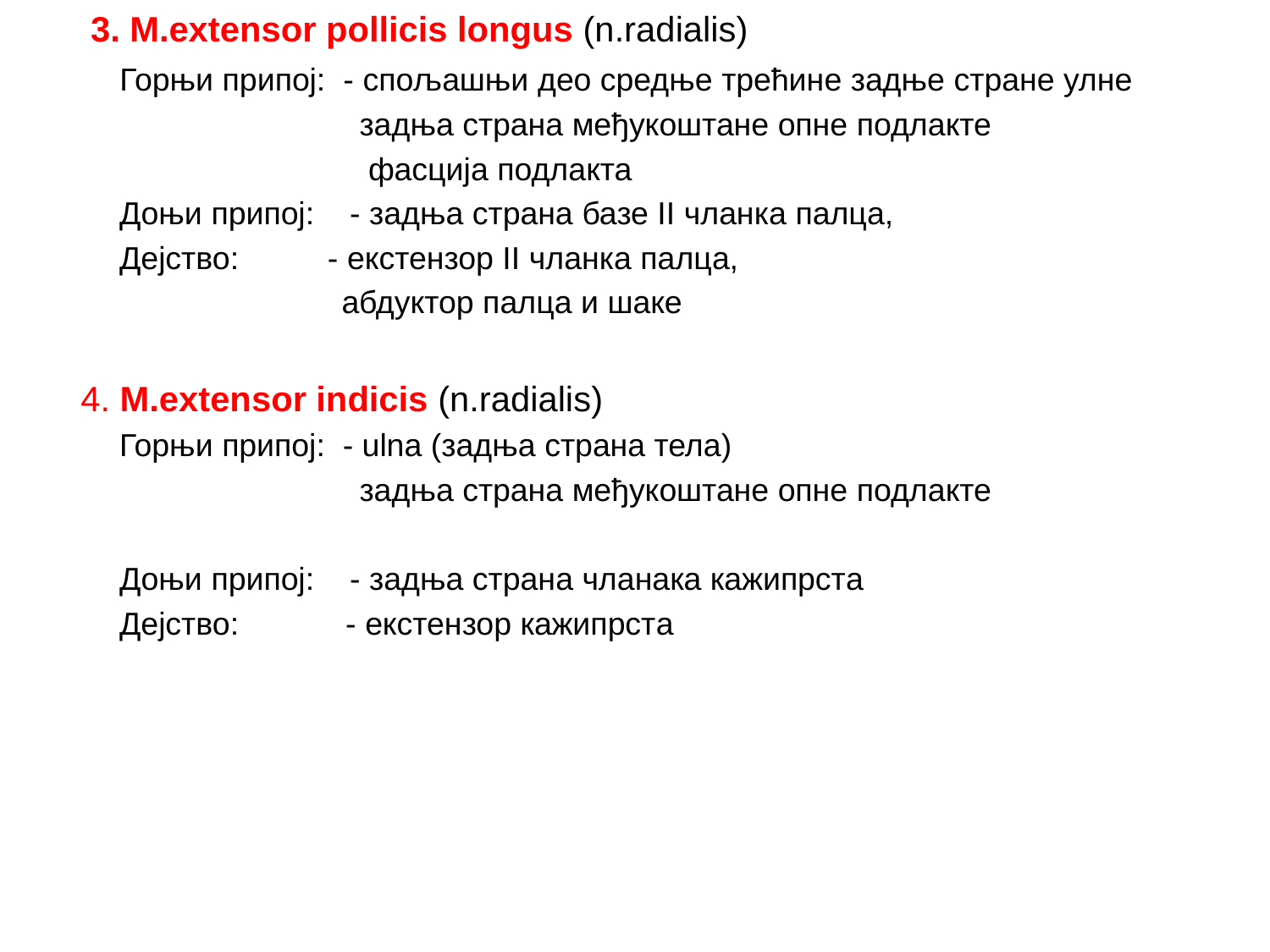

3. M.extensor pollicis longus (n.radialis)
           Горњи припој:  - спољашњи део средње трећине задње стране улне
                                       задња страна међукоштане опне подлакте
                                        фасција подлакта
            Доњи припој:    - задња страна базе II чланка палца,
            Дејство:          - екстензор II чланка палца,
                                     абдуктор пaлцa и шaке

       4. M.extensor indicis (n.radialis)
            Горњи припој:  - ulna (задња страна тела)
                                       задња страна међукоштане опне подлакте

            Доњи припој:    - задња странa члaнaкa кaжипрстa
            Дејство:            - екстензор кaжипрстa